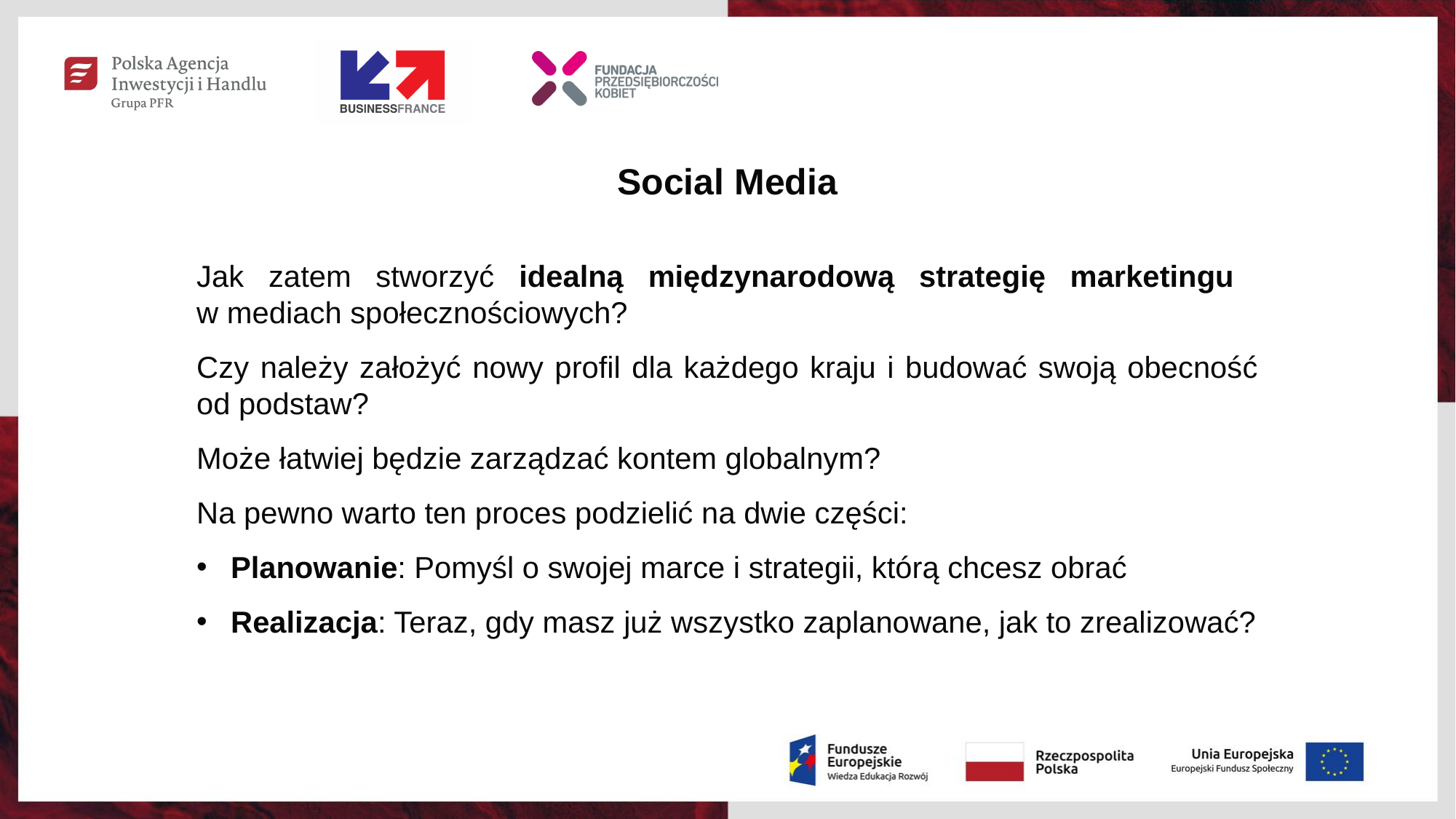

Social Media
Jak zatem stworzyć idealną międzynarodową strategię marketingu
w mediach społecznościowych?
Czy należy założyć nowy profil dla każdego kraju i budować swoją obecność od podstaw?
Może łatwiej będzie zarządzać kontem globalnym?
Na pewno warto ten proces podzielić na dwie części:
Planowanie: Pomyśl o swojej marce i strategii, którą chcesz obrać
Realizacja: Teraz, gdy masz już wszystko zaplanowane, jak to zrealizować?